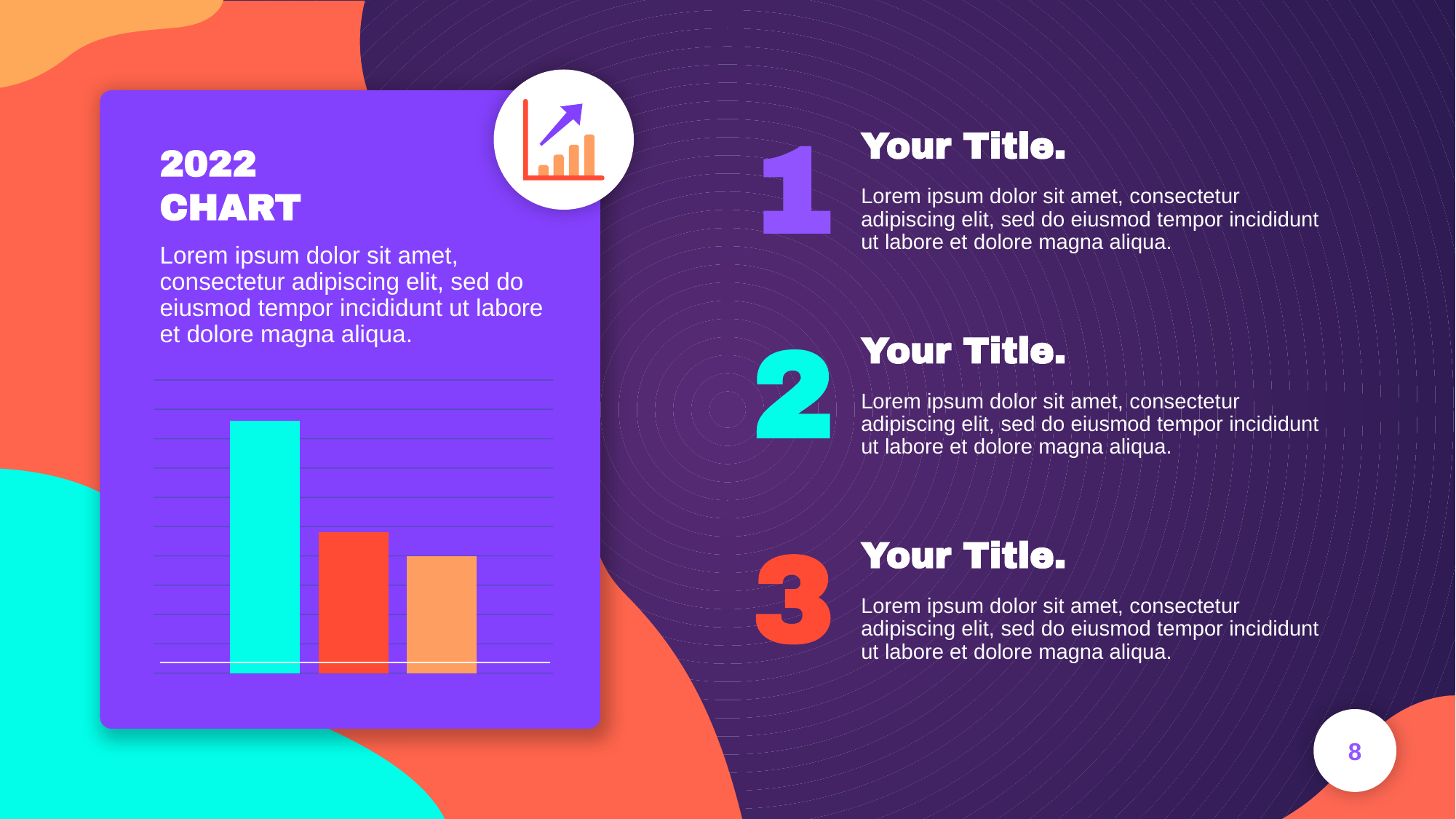

1
Your Title.
Lorem ipsum dolor sit amet, consectetur adipiscing elit, sed do eiusmod tempor incididunt ut labore et dolore magna aliqua.
2022
CHART
Lorem ipsum dolor sit amet, consectetur adipiscing elit, sed do eiusmod tempor incididunt ut labore et dolore magna aliqua.
2
Your Title.
Lorem ipsum dolor sit amet, consectetur adipiscing elit, sed do eiusmod tempor incididunt ut labore et dolore magna aliqua.

### Chart

| Category | Series 1 | Series 2 | Series 3 |
|---|---|---|---|
| Category 1 | 4.3 | 2.4 | 2.0 |
3
Your Title.
Lorem ipsum dolor sit amet, consectetur adipiscing elit, sed do eiusmod tempor incididunt ut labore et dolore magna aliqua.
8